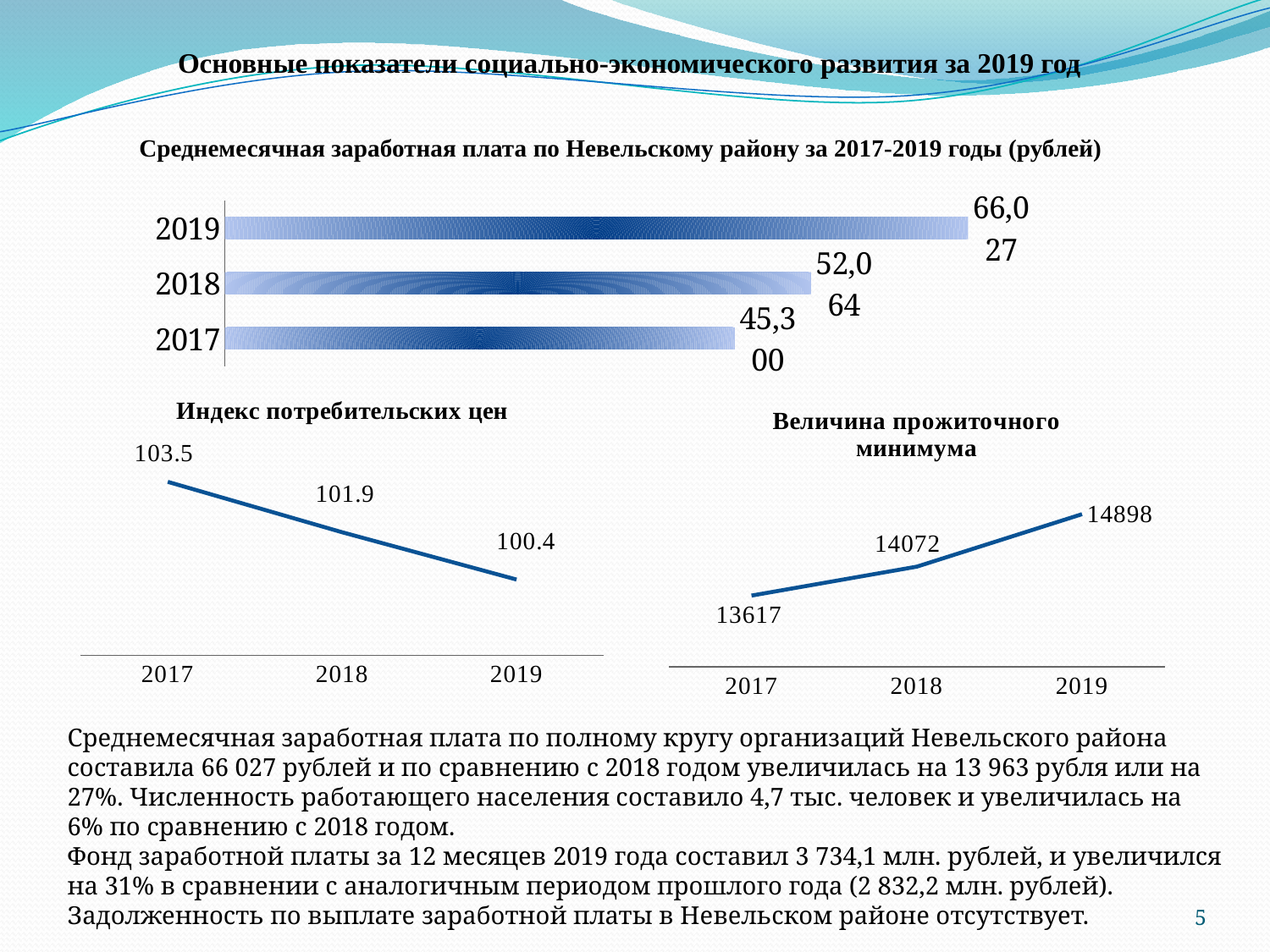

Основные показатели социально-экономического развития за 2019 год
Среднемесячная заработная плата по Невельскому району за 2017-2019 годы (рублей)

### Chart

| Category | Столбец1 |
|---|---|
| 2017 | 45300.0 |
| 2018 | 52064.0 |
| 2019 | 66027.0 |

### Chart:

| Category | Индекс потребительских цен |
|---|---|
| 2017 | 103.5 |
| 2018 | 101.9 |
| 2019 | 100.4 |

### Chart:

| Category | Величина прожиточного минимума |
|---|---|
| 2017 | 13617.0 |
| 2018 | 14072.0 |
| 2019 | 14898.0 |
Среднемесячная заработная плата по полному кругу организаций Невельского района составила 66 027 рублей и по сравнению с 2018 годом увеличилась на 13 963 рубля или на 27%. Численность работающего населения составило 4,7 тыс. человек и увеличилась на 6% по сравнению с 2018 годом.
Фонд заработной платы за 12 месяцев 2019 года составил 3 734,1 млн. рублей, и увеличился на 31% в сравнении с аналогичным периодом прошлого года (2 832,2 млн. рублей).
Задолженность по выплате заработной платы в Невельском районе отсутствует.
5